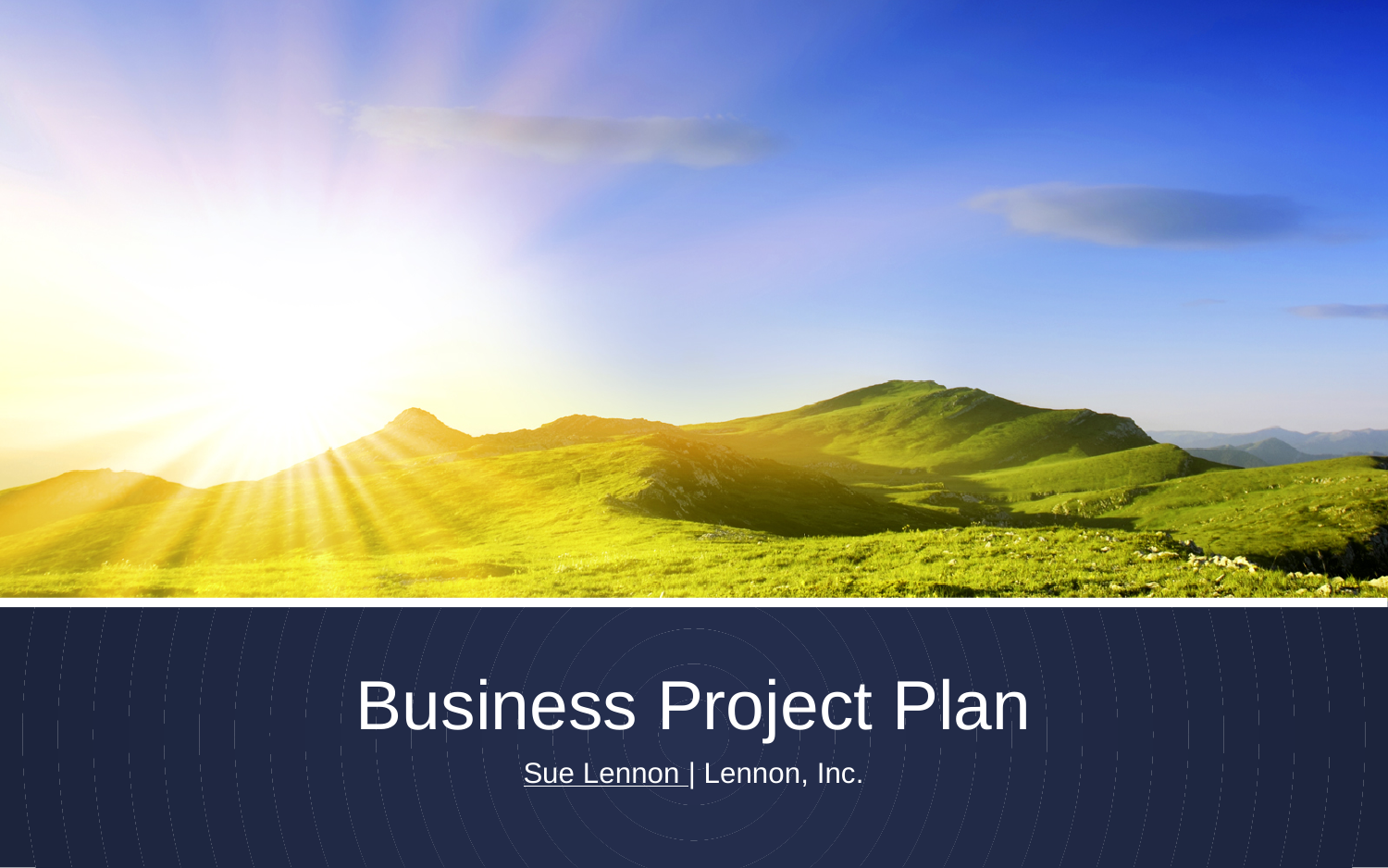

# Business Project Plan
Sue Lennon | Lennon, Inc.